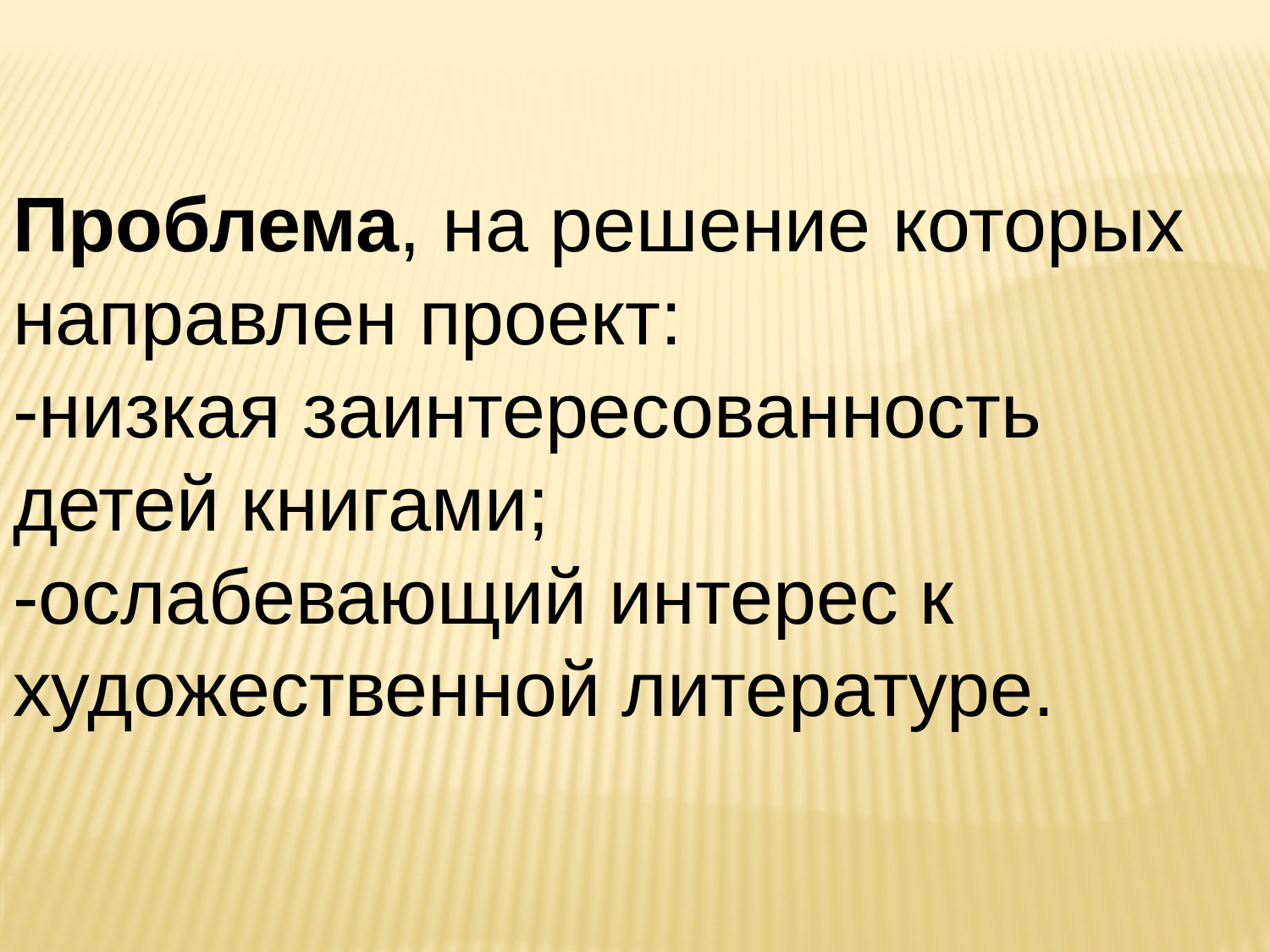

Проблема, на решение которых направлен проект:
-низкая заинтересованность детей книгами;
-ослабевающий интерес к художественной литературе.